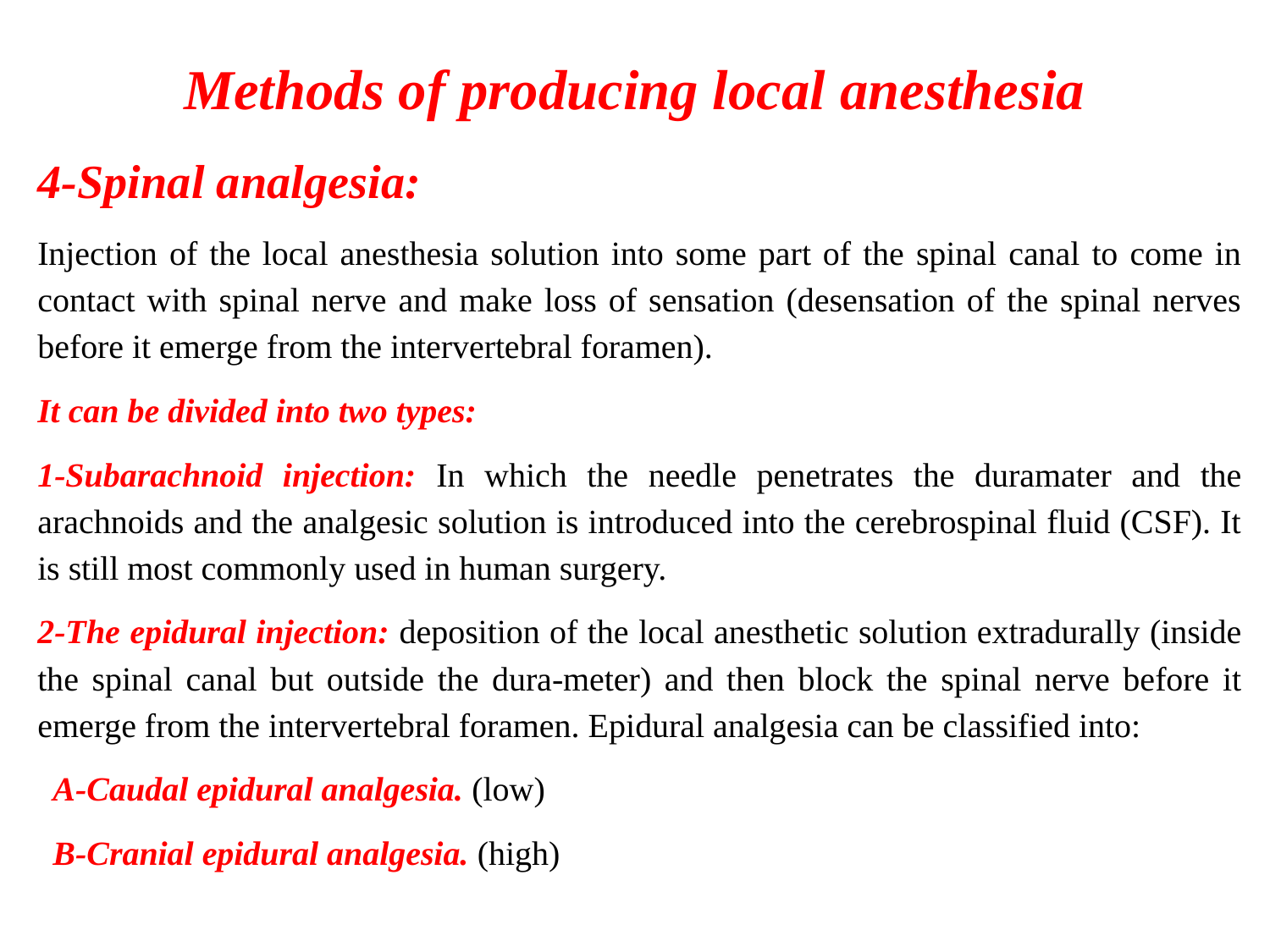

# Methods of producing local anesthesia
4-Spinal analgesia:
Injection of the local anesthesia solution into some part of the spinal canal to come in contact with spinal nerve and make loss of sensation (desensation of the spinal nerves before it emerge from the intervertebral foramen).
It can be divided into two types:
1-Subarachnoid injection: In which the needle penetrates the duramater and the arachnoids and the analgesic solution is introduced into the cerebrospinal fluid (CSF). It is still most commonly used in human surgery.
2-The epidural injection: deposition of the local anesthetic solution extradurally (inside the spinal canal but outside the dura-meter) and then block the spinal nerve before it emerge from the intervertebral foramen. Epidural analgesia can be classified into:
A-Caudal epidural analgesia. (low)
B-Cranial epidural analgesia. (high)